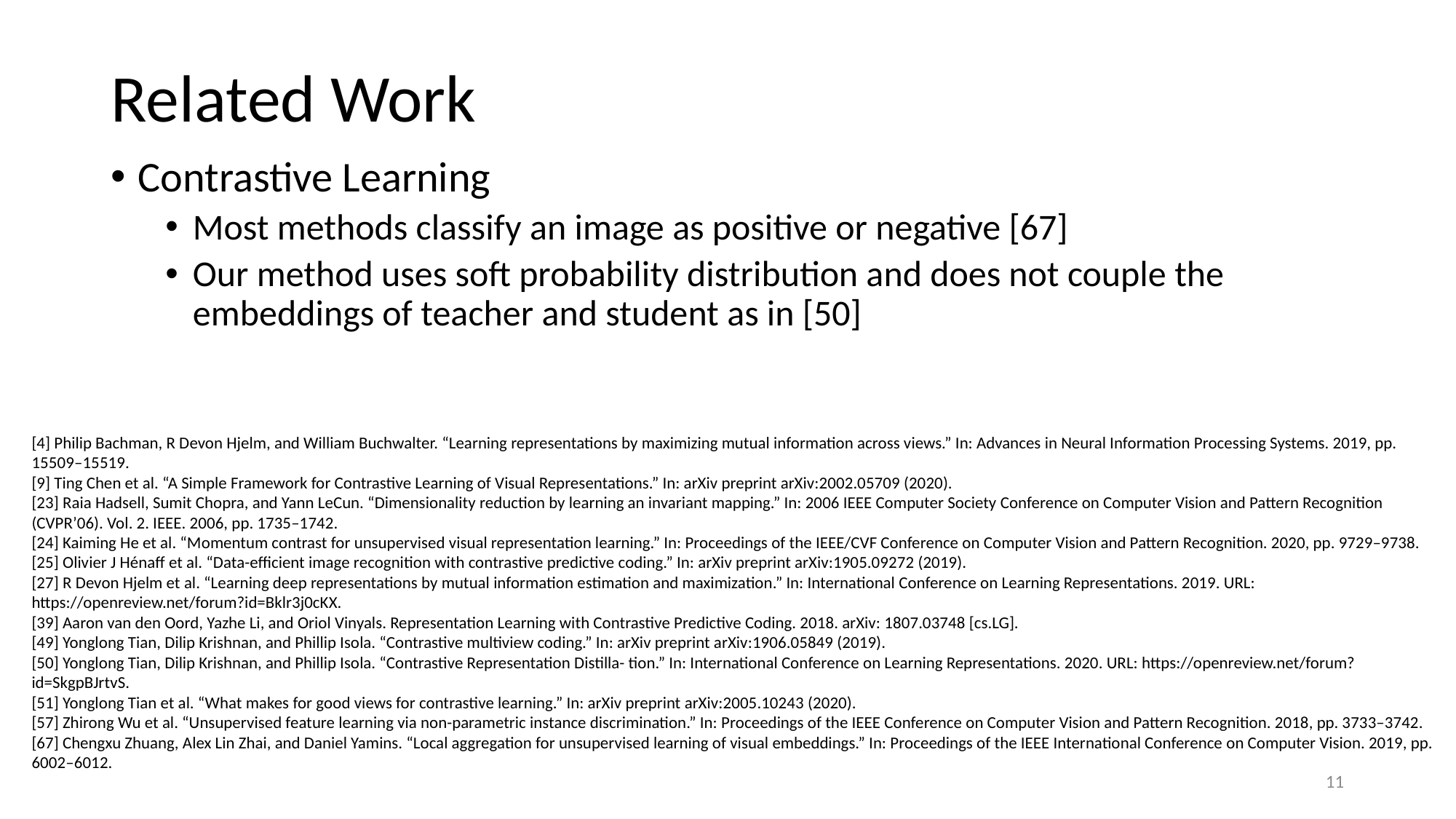

# Related Work
Contrastive Learning
Most methods classify an image as positive or negative [67]
Our method uses soft probability distribution and does not couple the embeddings of teacher and student as in [50]

[4] Philip Bachman, R Devon Hjelm, and William Buchwalter. “Learning representations by maximizing mutual information across views.” In: Advances in Neural Information Processing Systems. 2019, pp. 15509–15519.
[9] Ting Chen et al. “A Simple Framework for Contrastive Learning of Visual Representations.” In: arXiv preprint arXiv:2002.05709 (2020).
[23] Raia Hadsell, Sumit Chopra, and Yann LeCun. “Dimensionality reduction by learning an invariant mapping.” In: 2006 IEEE Computer Society Conference on Computer Vision and Pattern Recognition (CVPR’06). Vol. 2. IEEE. 2006, pp. 1735–1742.
[24] Kaiming He et al. “Momentum contrast for unsupervised visual representation learning.” In: Proceedings of the IEEE/CVF Conference on Computer Vision and Pattern Recognition. 2020, pp. 9729–9738.
[25] Olivier J Hénaff et al. “Data-efficient image recognition with contrastive predictive coding.” In: arXiv preprint arXiv:1905.09272 (2019).
[27] R Devon Hjelm et al. “Learning deep representations by mutual information estimation and maximization.” In: International Conference on Learning Representations. 2019. URL: https://openreview.net/forum?id=Bklr3j0cKX.
[39] Aaron van den Oord, Yazhe Li, and Oriol Vinyals. Representation Learning with Contrastive Predictive Coding. 2018. arXiv: 1807.03748 [cs.LG].
[49] Yonglong Tian, Dilip Krishnan, and Phillip Isola. “Contrastive multiview coding.” In: arXiv preprint arXiv:1906.05849 (2019).
[50] Yonglong Tian, Dilip Krishnan, and Phillip Isola. “Contrastive Representation Distilla- tion.” In: International Conference on Learning Representations. 2020. URL: https://openreview.net/forum?id=SkgpBJrtvS.
[51] Yonglong Tian et al. “What makes for good views for contrastive learning.” In: arXiv preprint arXiv:2005.10243 (2020).
[57] Zhirong Wu et al. “Unsupervised feature learning via non-parametric instance discrimination.” In: Proceedings of the IEEE Conference on Computer Vision and Pattern Recognition. 2018, pp. 3733–3742.
[67] Chengxu Zhuang, Alex Lin Zhai, and Daniel Yamins. “Local aggregation for unsupervised learning of visual embeddings.” In: Proceedings of the IEEE International Conference on Computer Vision. 2019, pp. 6002–6012.
11